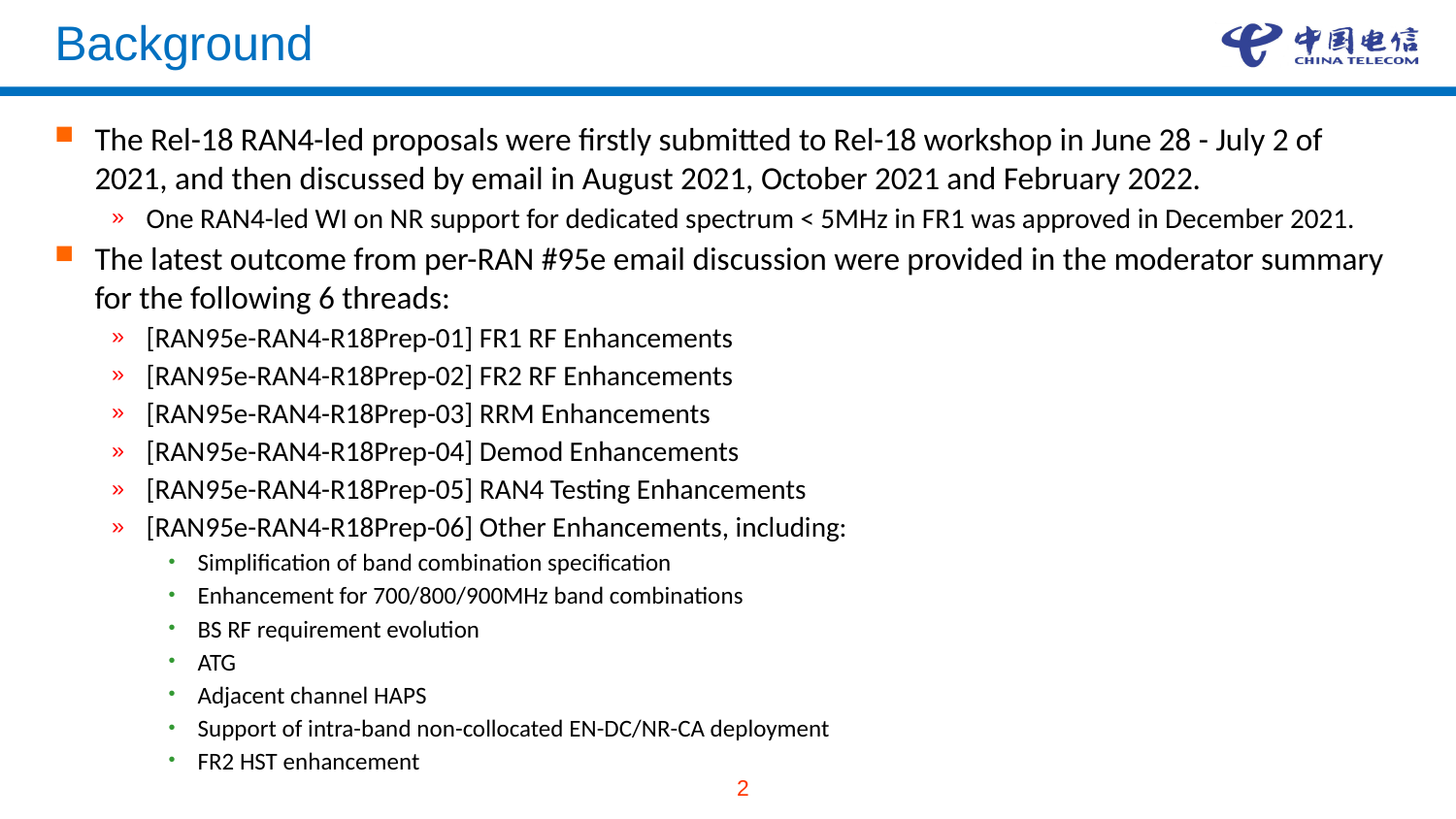

# Background
The Rel-18 RAN4-led proposals were firstly submitted to Rel-18 workshop in June 28 - July 2 of 2021, and then discussed by email in August 2021, October 2021 and February 2022.
One RAN4-led WI on NR support for dedicated spectrum < 5MHz in FR1 was approved in December 2021.
The latest outcome from per-RAN #95e email discussion were provided in the moderator summary for the following 6 threads:
[RAN95e-RAN4-R18Prep-01] FR1 RF Enhancements
[RAN95e-RAN4-R18Prep-02] FR2 RF Enhancements
[RAN95e-RAN4-R18Prep-03] RRM Enhancements
[RAN95e-RAN4-R18Prep-04] Demod Enhancements
[RAN95e-RAN4-R18Prep-05] RAN4 Testing Enhancements
[RAN95e-RAN4-R18Prep-06] Other Enhancements, including:
Simplification of band combination specification
Enhancement for 700/800/900MHz band combinations
BS RF requirement evolution
ATG
Adjacent channel HAPS
Support of intra-band non-collocated EN-DC/NR-CA deployment
FR2 HST enhancement

2